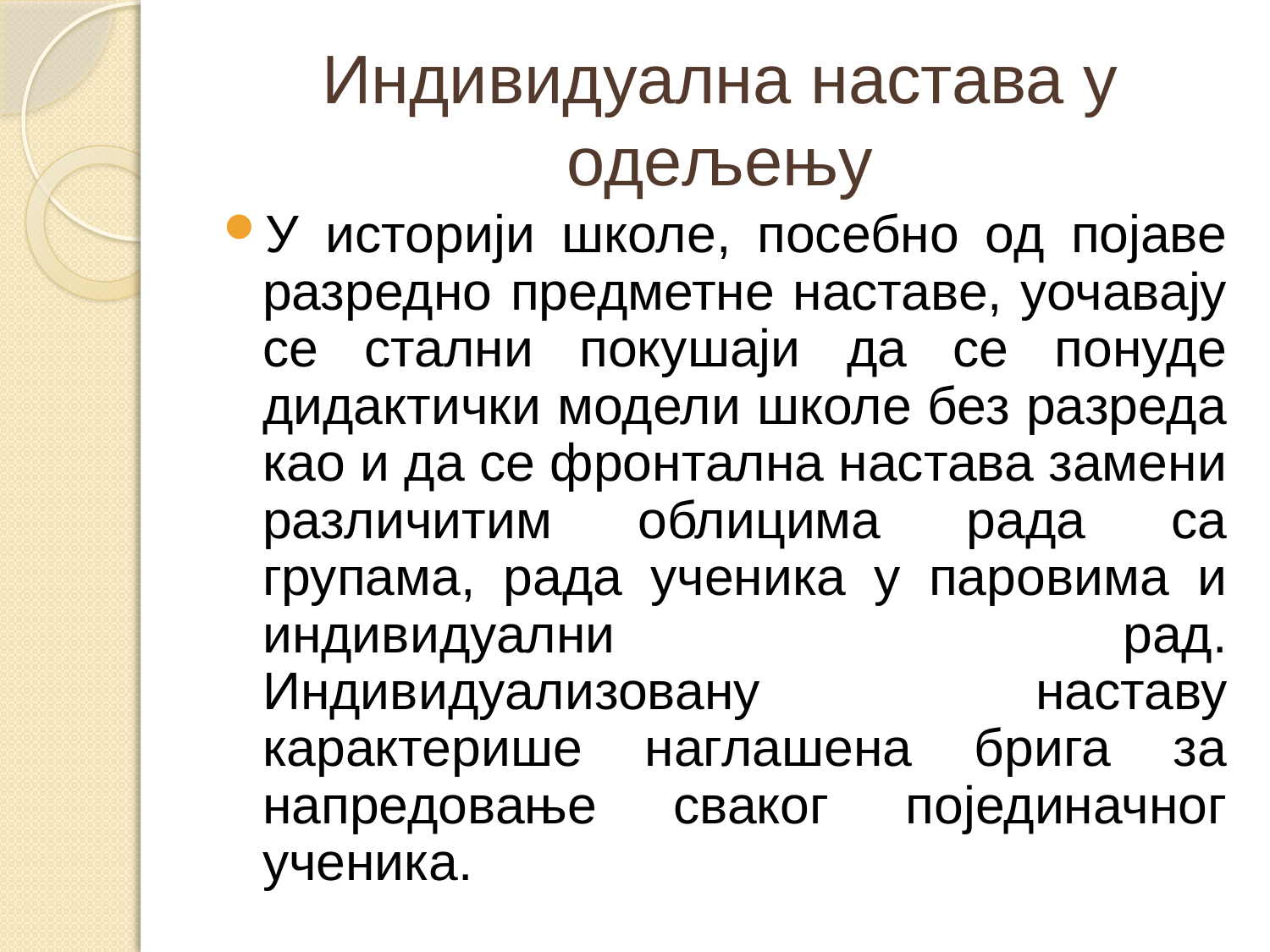

# Индивидуална настава у одељењу
У историји школе, посебно од појаве разредно предметне наставе, уочавају се стални покушаји да се понуде дидактички модели школе без разреда као и да се фронтална настава замени различитим облицима рада са групама, рада ученика у паровима и индивидуални рад. Индивидуализовану наставу карактерише наглашена брига за напредовање сваког појединачног ученика.